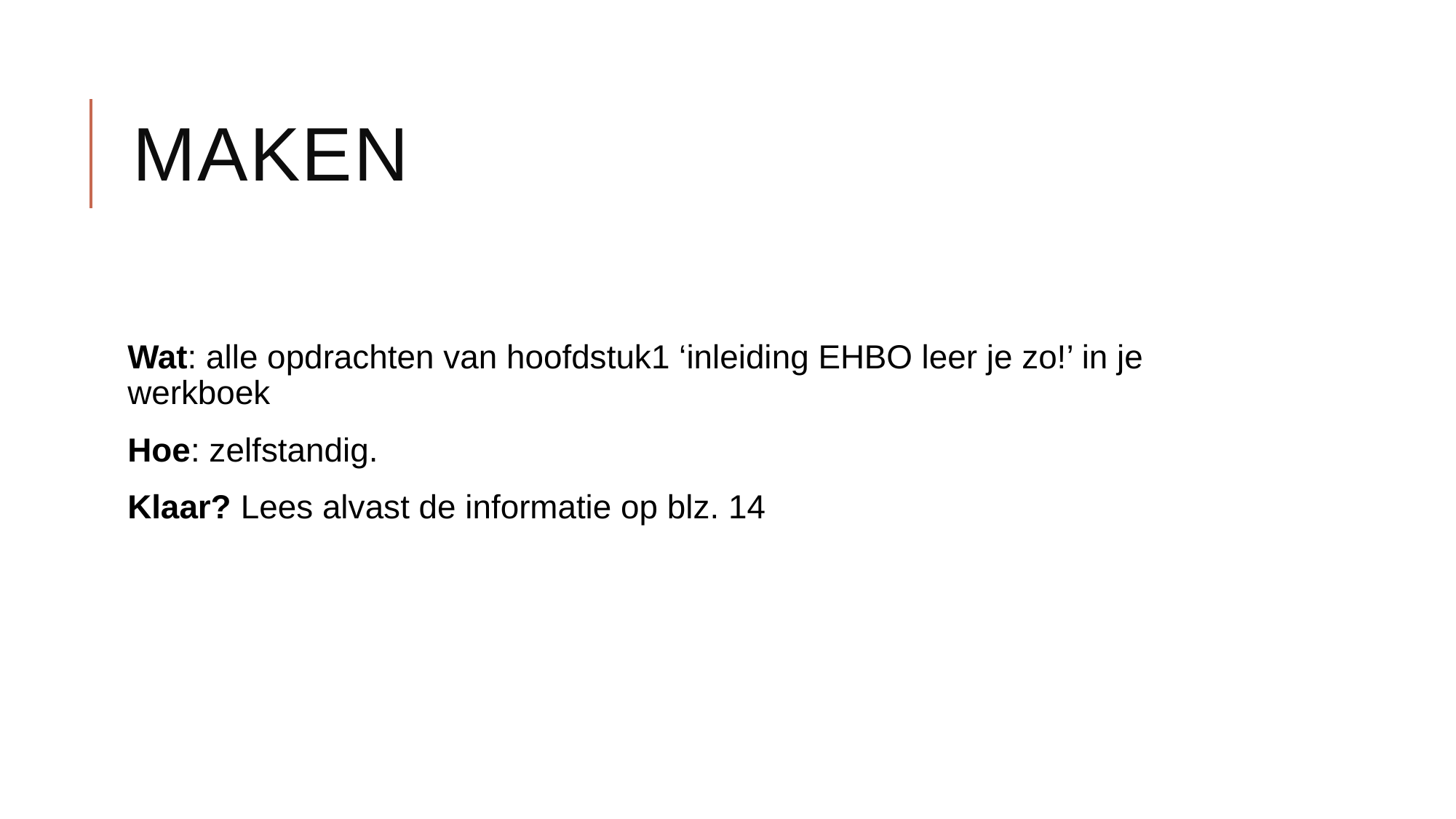

# Maken

Wat: alle opdrachten van hoofdstuk1 ‘inleiding EHBO leer je zo!’ in je werkboek
Hoe: zelfstandig.
Klaar? Lees alvast de informatie op blz. 14